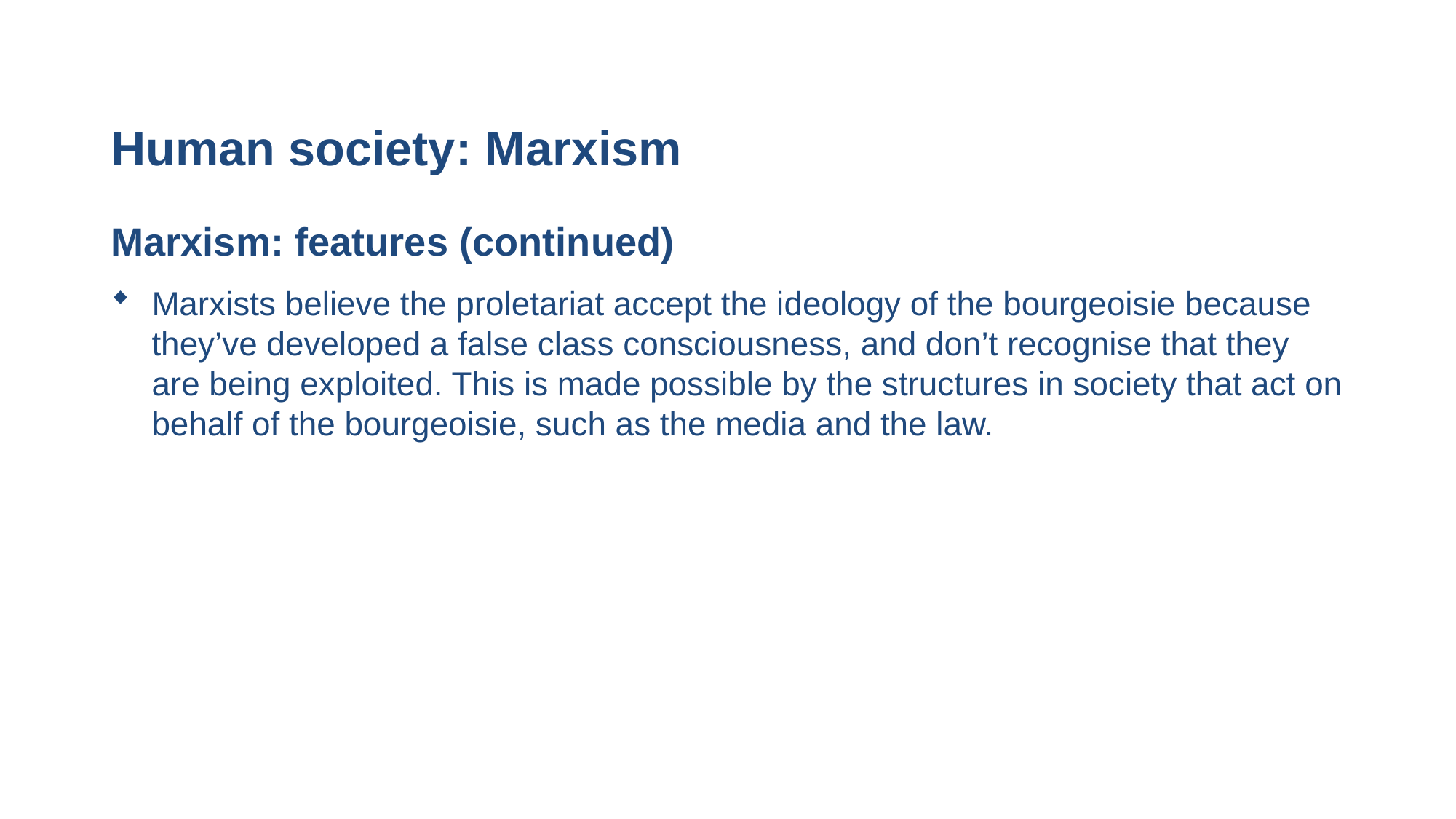

# Human society: Marxism
Marxism: features (continued)
Marxists believe the proletariat accept the ideology of the bourgeoisie because they’ve developed a false class consciousness, and don’t recognise that they are being exploited. This is made possible by the structures in society that act on behalf of the bourgeoisie, such as the media and the law.